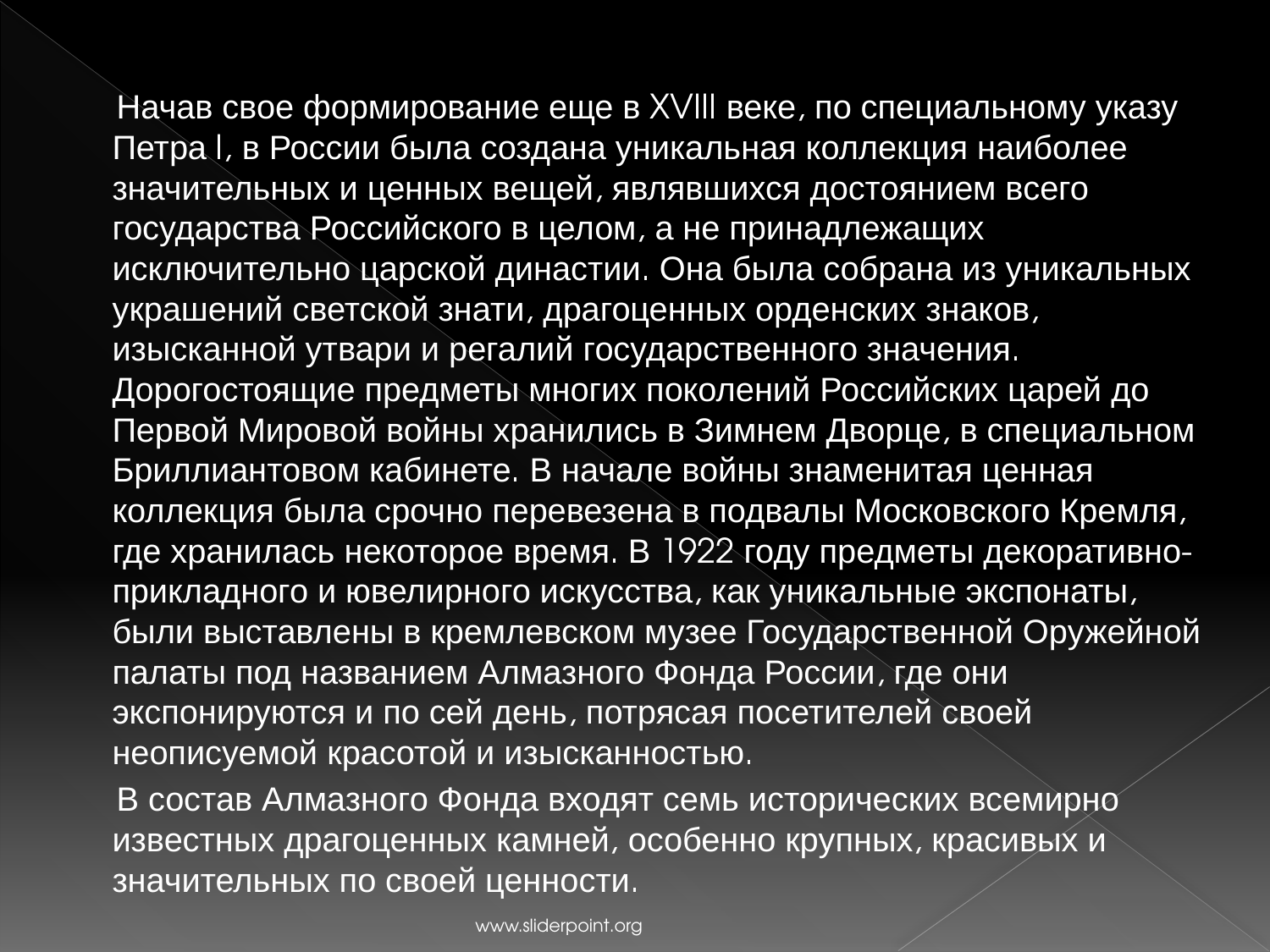

#
      Начав свое формирование еще в XVIII веке, по специальному указу Петра I, в России была создана уникальная коллекция наиболее значительных и ценных вещей, являвшихся достоянием всего государства Российского в целом, а не принадлежащих исключительно царской династии. Она была собрана из уникальных украшений светской знати, драгоценных орденских знаков, изысканной утвари и регалий государственного значения. Дорогостоящие предметы многих поколений Российских царей до Первой Мировой войны хранились в Зимнем Дворце, в специальном Бриллиантовом кабинете. В начале войны знаменитая ценная коллекция была срочно перевезена в подвалы Московского Кремля, где хранилась некоторое время. В 1922 году предметы декоративно-прикладного и ювелирного искусства, как уникальные экспонаты, были выставлены в кремлевском музее Государственной Оружейной палаты под названием Алмазного Фонда России, где они экспонируются и по сей день, потрясая посетителей своей неописуемой красотой и изысканностью.
      В состав Алмазного Фонда входят семь исторических всемирно известных драгоценных камней, особенно крупных, красивых и значительных по своей ценности.

www.sliderpoint.org